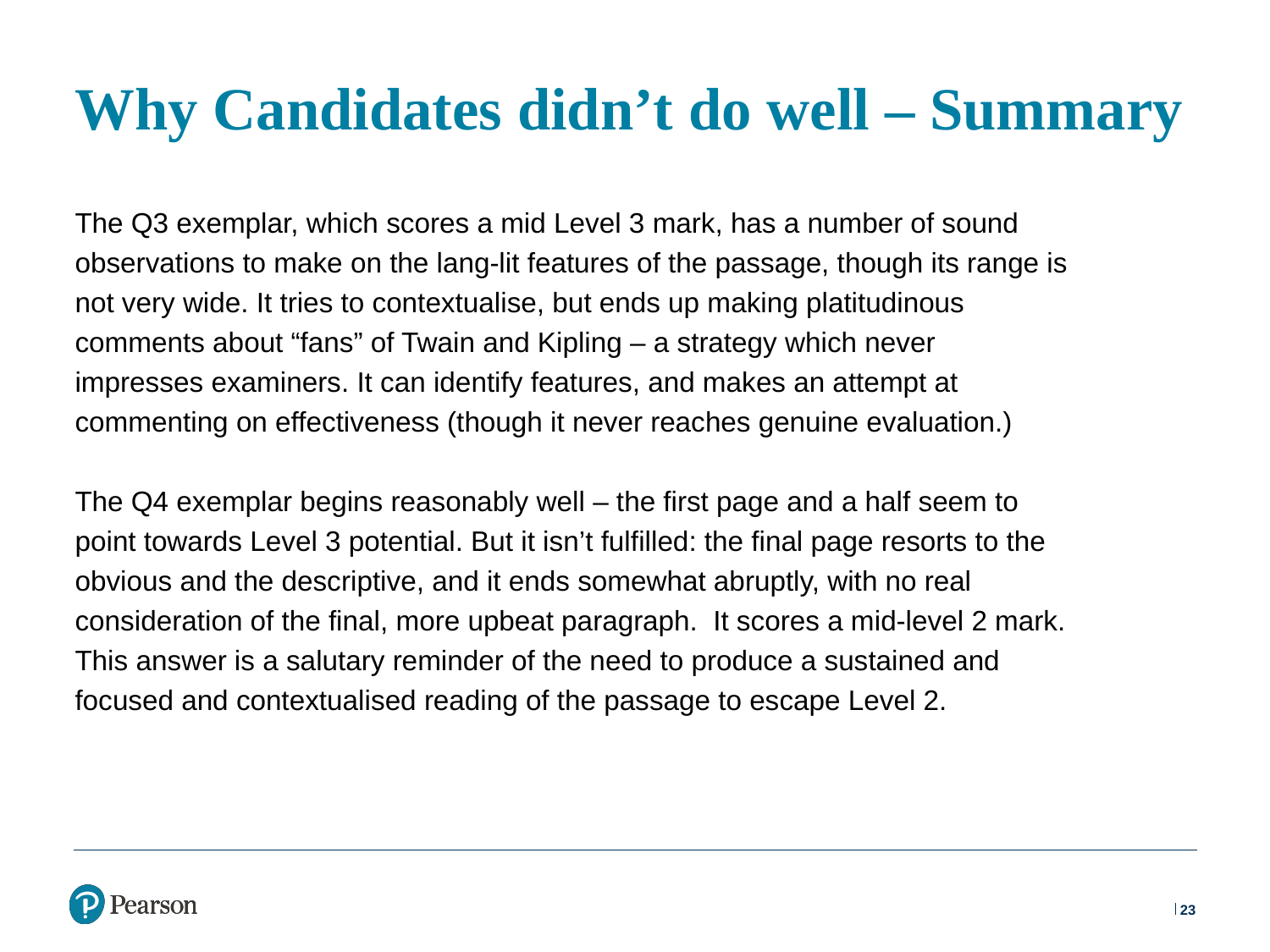

# Why Candidates didn’t do well – Summary
The Q3 exemplar, which scores a mid Level 3 mark, has a number of sound observations to make on the lang-lit features of the passage, though its range is not very wide. It tries to contextualise, but ends up making platitudinous comments about “fans” of Twain and Kipling – a strategy which never impresses examiners. It can identify features, and makes an attempt at commenting on effectiveness (though it never reaches genuine evaluation.)

The Q4 exemplar begins reasonably well – the first page and a half seem to point towards Level 3 potential. But it isn’t fulfilled: the final page resorts to the obvious and the descriptive, and it ends somewhat abruptly, with no real consideration of the final, more upbeat paragraph.  It scores a mid-level 2 mark.
This answer is a salutary reminder of the need to produce a sustained and focused and contextualised reading of the passage to escape Level 2.

23